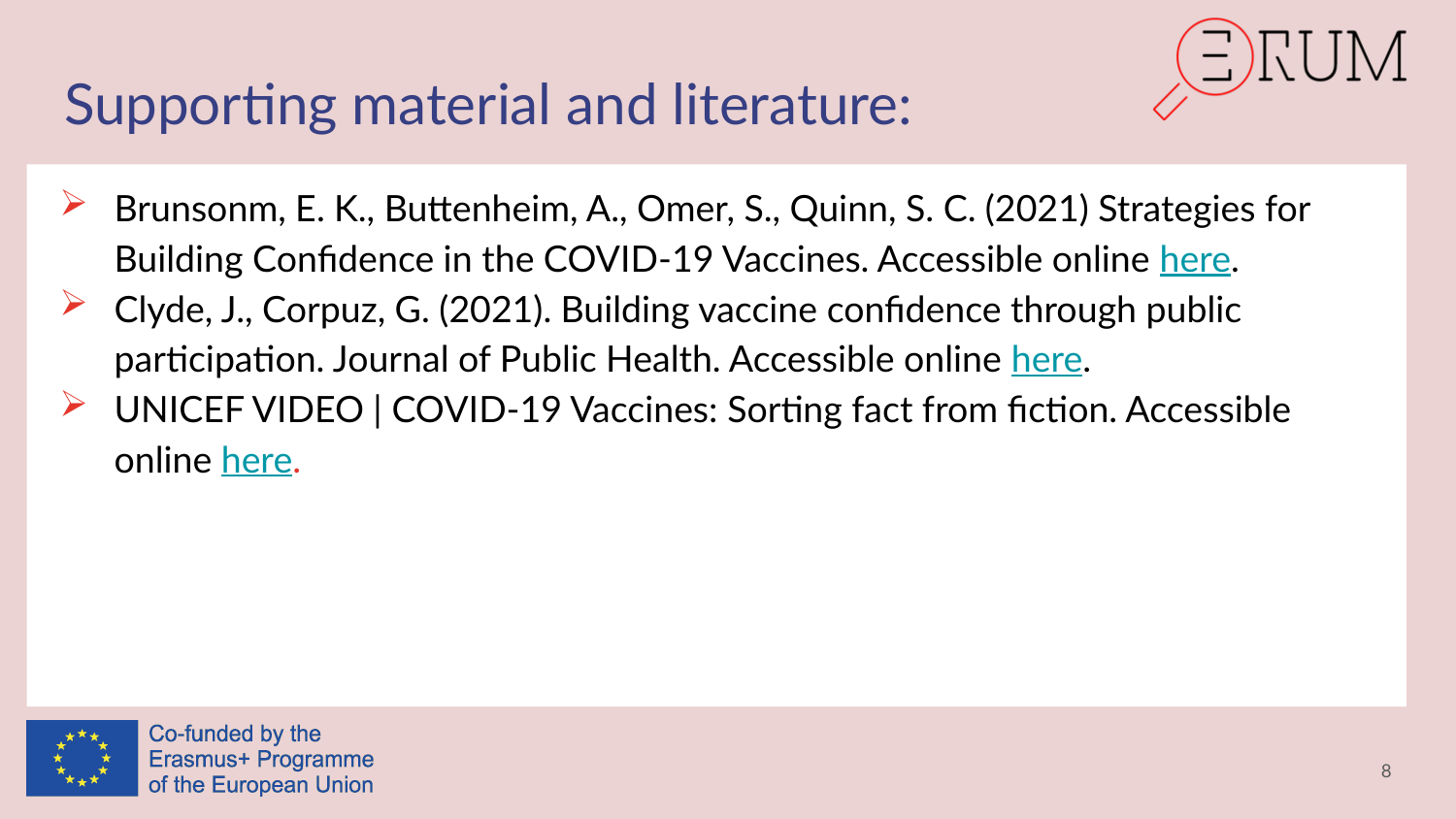

# Supporting material and literature:
Brunsonm, E. K., Buttenheim, A., Omer, S., Quinn, S. C. (2021) Strategies for Building Confidence in the COVID-19 Vaccines. Accessible online here.
Clyde, J., Corpuz, G. (2021). Building vaccine confidence through public participation. Journal of Public Health. Accessible online here.
UNICEF VIDEO | COVID-19 Vaccines: Sorting fact from fiction. Accessible online here.

8